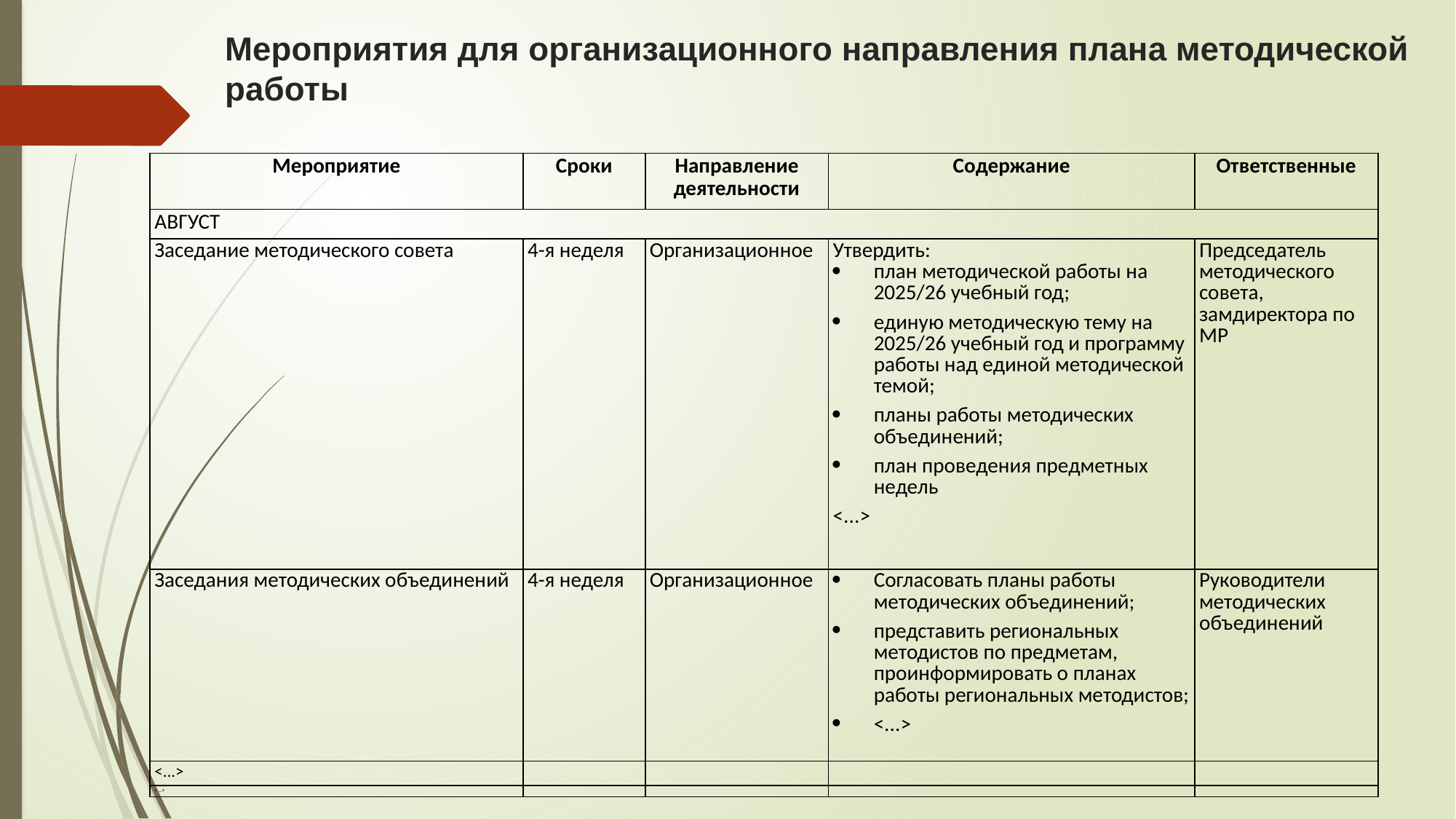

# Мероприятия для организационного направления плана методической работы
| Мероприятие | Сроки | Направление деятельности | Содержание | Ответственные |
| --- | --- | --- | --- | --- |
| АВГУСТ |  |  |  |  |
| Заседание методического совета | 4-я неделя | Организационное | Утвердить: план методической работы на 2025/26 учебный год; единую методическую тему на 2025/26 учебный год и программу работы над единой методической темой; планы работы методических объединений; план проведения предметных недель <...> | Председатель методического совета, замдиректора по МР |
| Заседания методических объединений | 4-я неделя | Организационное | Согласовать планы работы методических объединений; представить региональных методистов по предметам, проинформировать о планах работы региональных методистов; <...> | Руководители методических объединений |
| <...> |  |  |  |  |
| <...> |  |  |  |  |